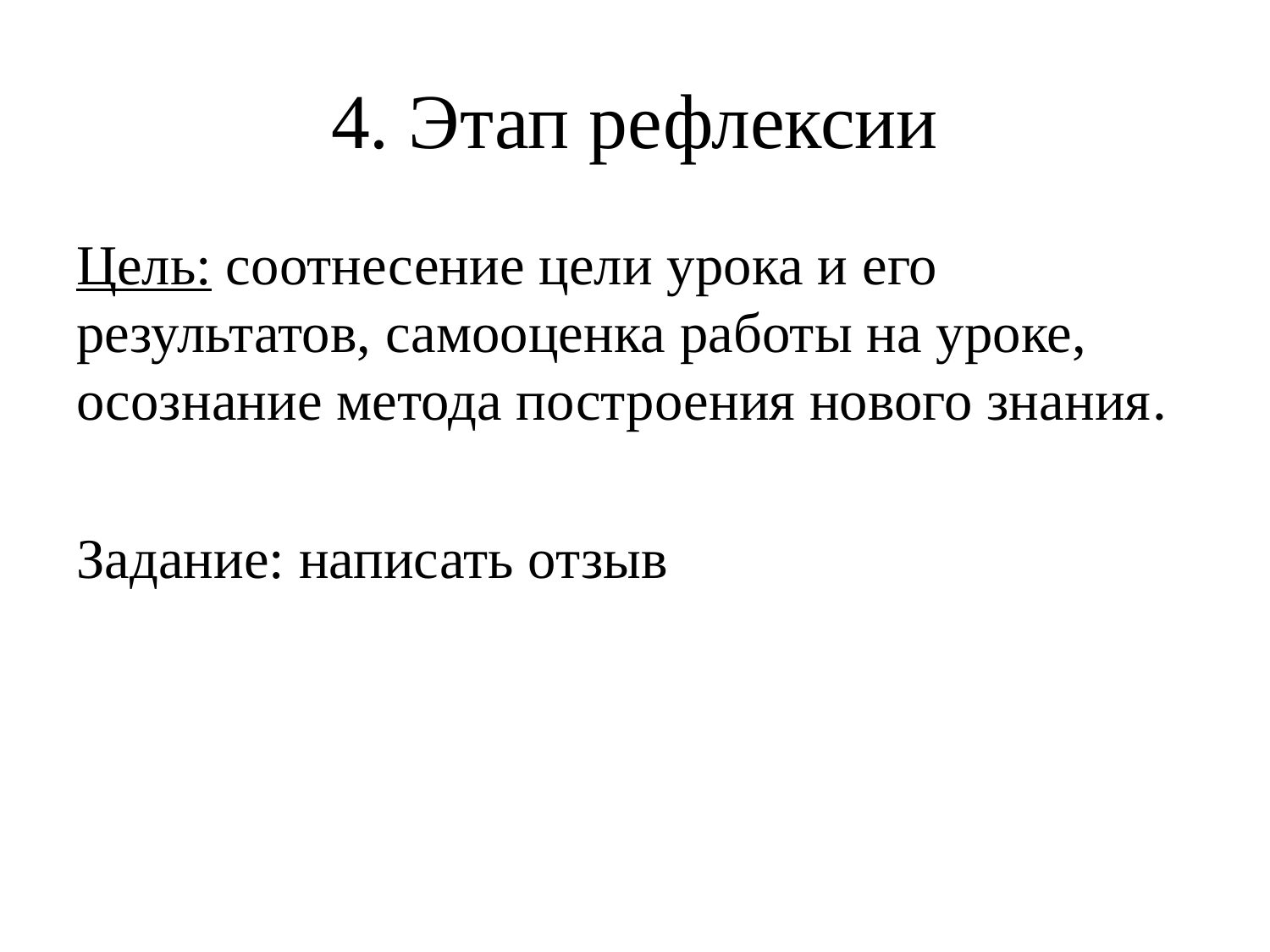

# 4. Этап рефлексии
Цель: соотнесение цели урока и его результатов, самооценка работы на уроке, осознание метода построения нового знания.

Задание: написать отзыв